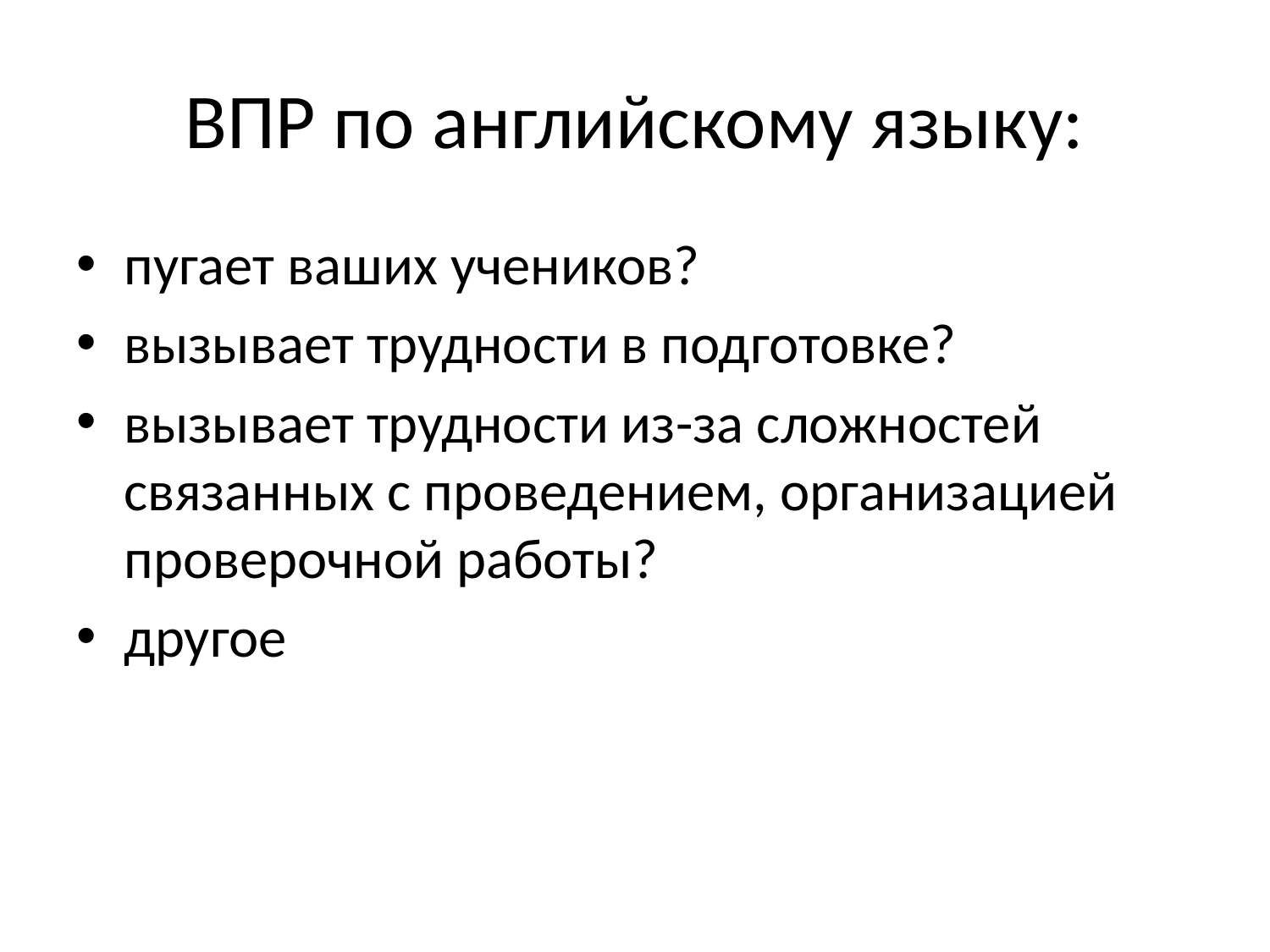

# ВПР по английскому языку:
пугает ваших учеников?
вызывает трудности в подготовке?
вызывает трудности из-за сложностей связанных с проведением, организацией проверочной работы?
другое